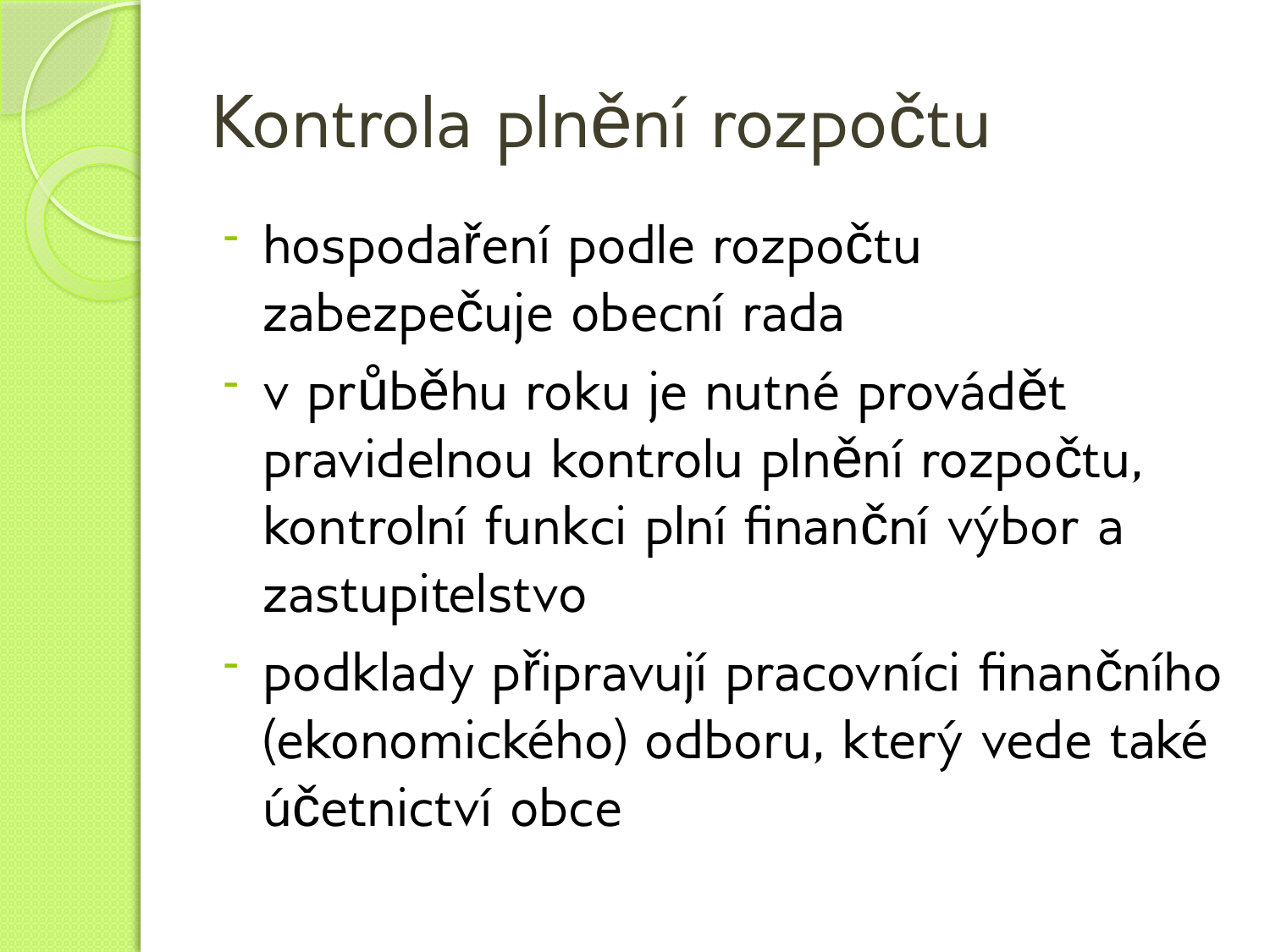

# Kontrola plnění rozpočtu
hospodaření podle rozpočtu zabezpečuje obecní rada
v průběhu roku je nutné provádět pravidelnou kontrolu plnění rozpočtu, kontrolní funkci plní finanční výbor a zastupitelstvo
podklady připravují pracovníci finančního (ekonomického) odboru, který vede také účetnictví obce